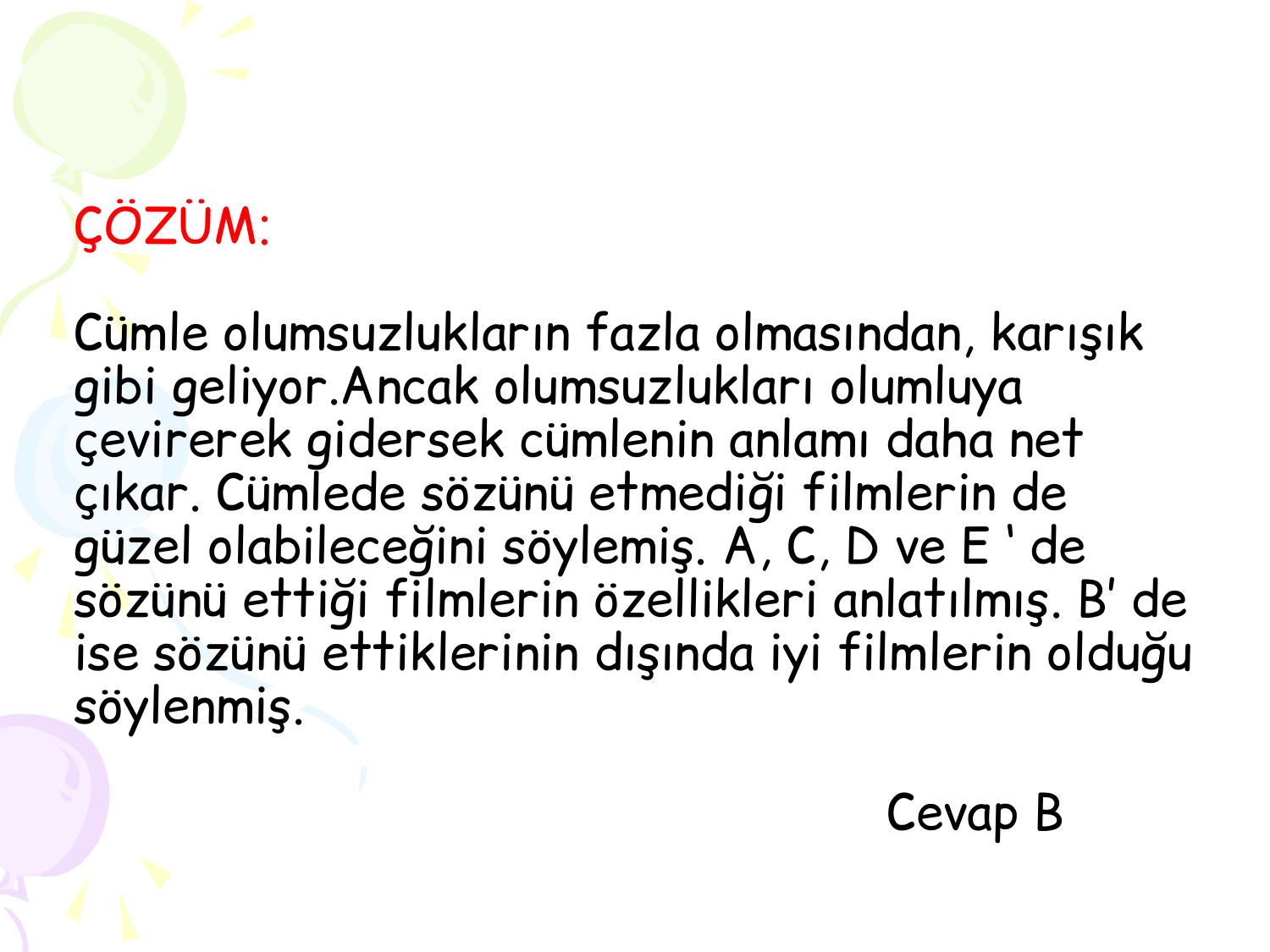

# ÇÖZÜM: Cümle olumsuzlukların fazla olmasından, karışık gibi geliyor.Ancak olumsuzlukları olumluya çevirerek gidersek cümlenin anlamı daha net çıkar. Cümlede sözünü etmediği filmlerin de güzel olabileceğini söylemiş. A, C, D ve E ‘ de sözünü ettiği filmlerin özellikleri anlatılmış. B’ de ise sözünü ettiklerinin dışında iyi filmlerin olduğu söylenmiş. Cevap B